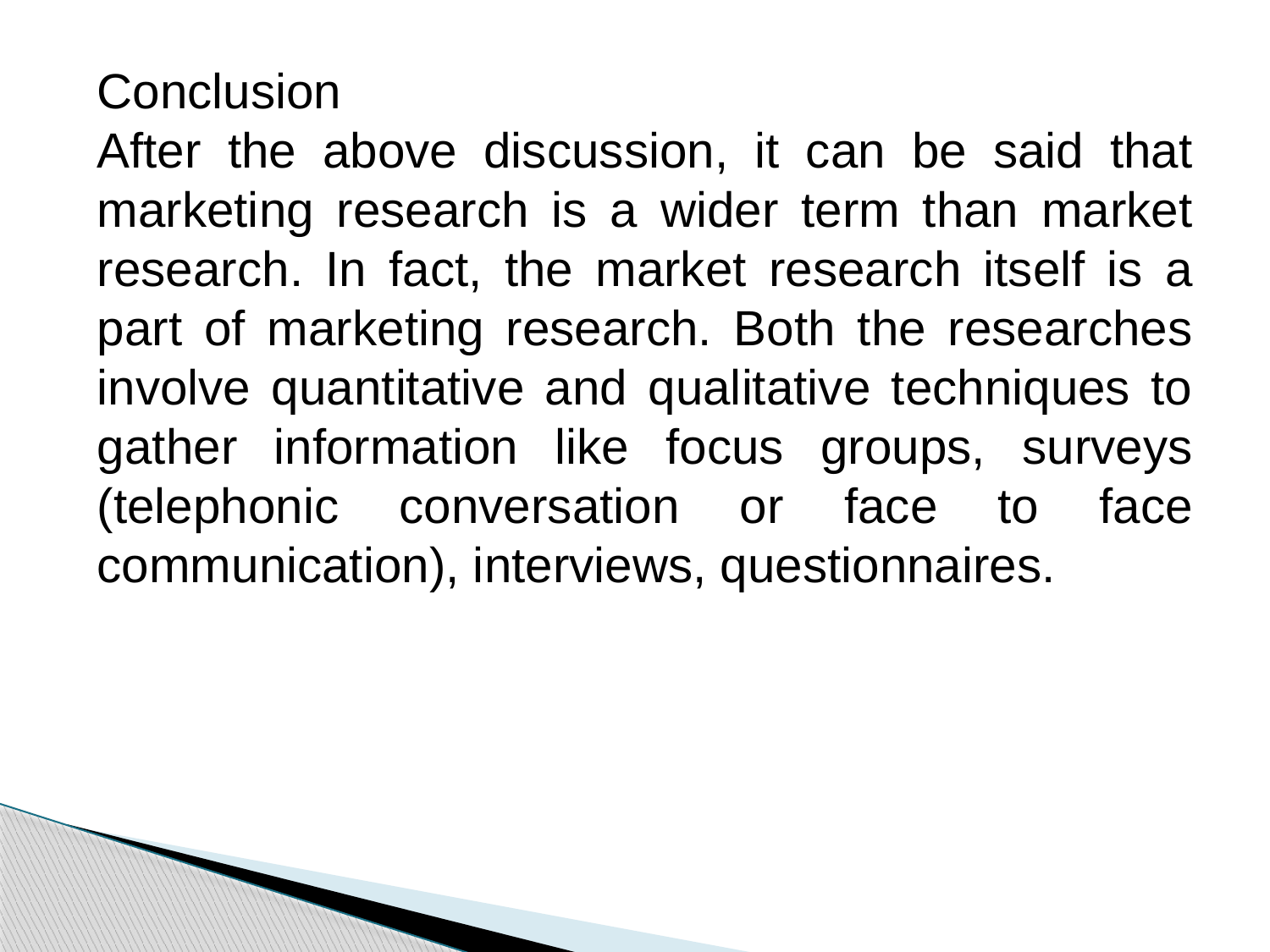

Conclusion
After the above discussion, it can be said that marketing research is a wider term than market research. In fact, the market research itself is a part of marketing research. Both the researches involve quantitative and qualitative techniques to gather information like focus groups, surveys (telephonic conversation or face to face communication), interviews, questionnaires.